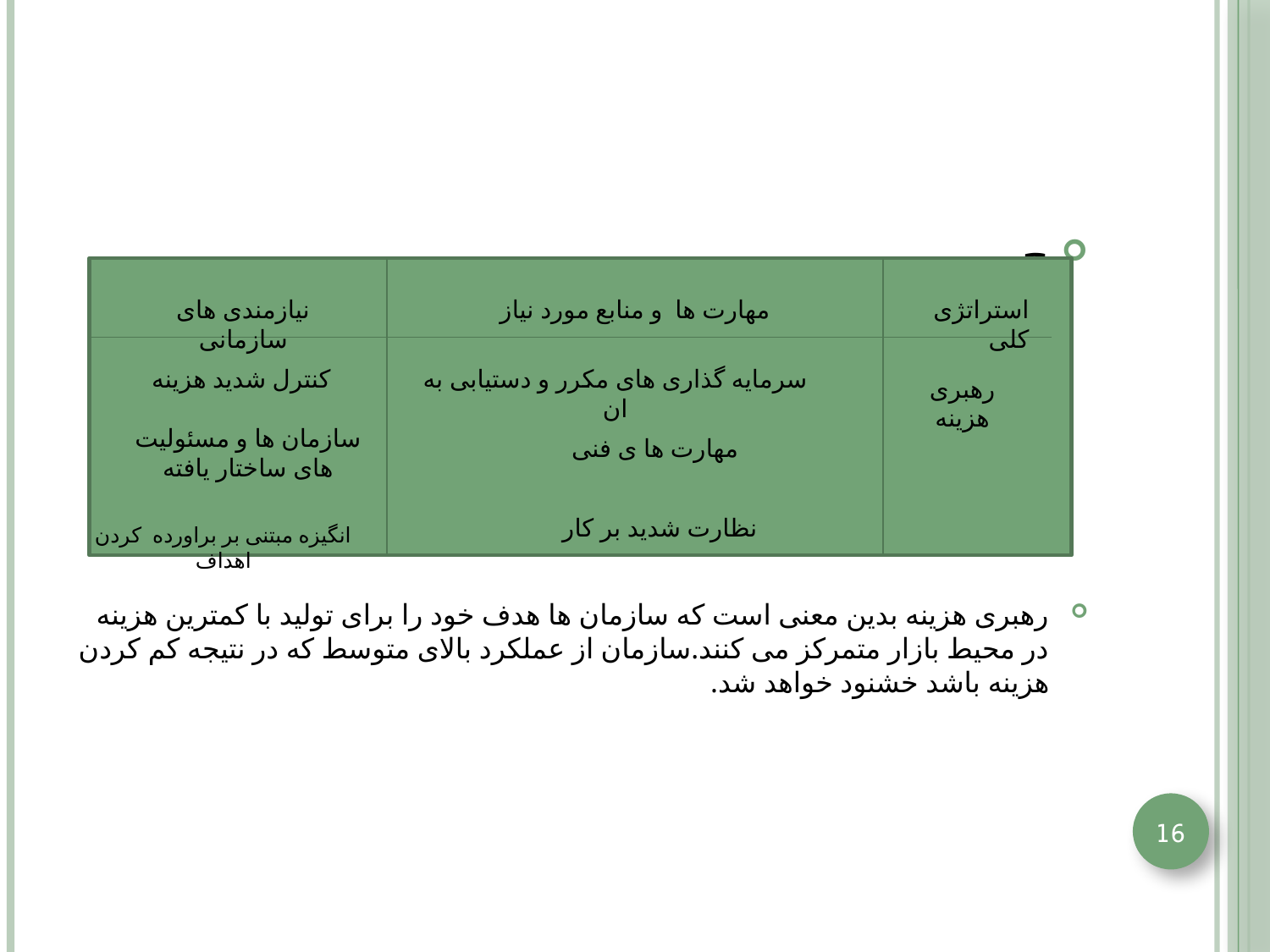

#
ح

رهبری هزینه بدین معنی است که سازمان ها هدف خود را برای تولید با کمترین هزینه در محیط بازار متمرکز می کنند.سازمان از عملکرد بالای متوسط که در نتیجه کم کردن هزینه باشد خشنود خواهد شد.

نیازمندی های سازمانی
مهارت ها  و منابع مورد نیاز
استراتژی کلی
کنترل شدید هزینه
سرمایه گذاری های مکرر و دستیابی به ان
رهبری هزینه
سازمان ها و مسئولیت های ساختار یافته
مهارت ها ی فنی
نظارت شدید بر کار
انگیزه مبتنی بر براورده  کردن اهداف
16